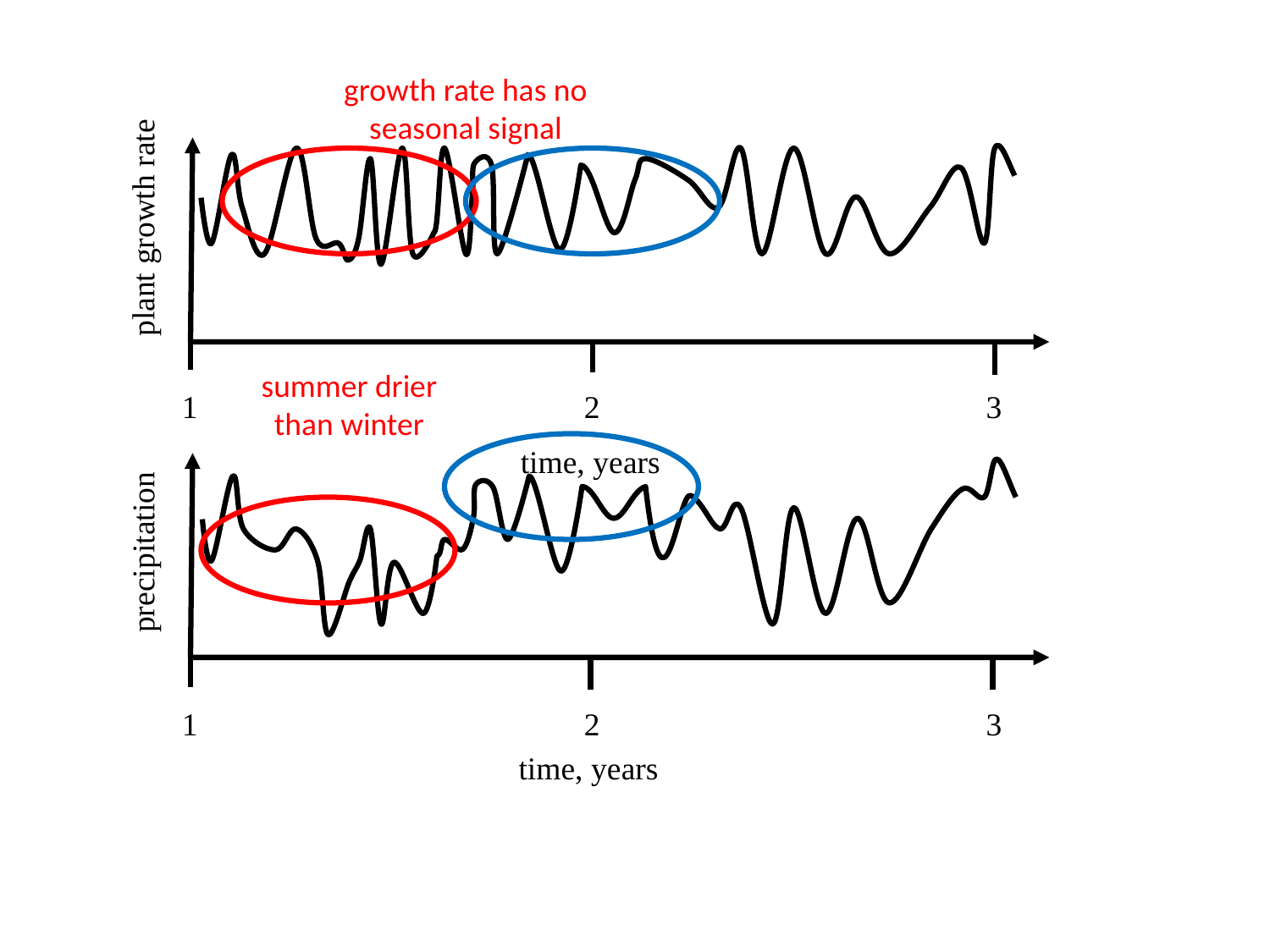

growth rate has no seasonal signal

plant growth rate
summer drier than winter
1
2
3

time, years

precipitation
1
2
3
time, years